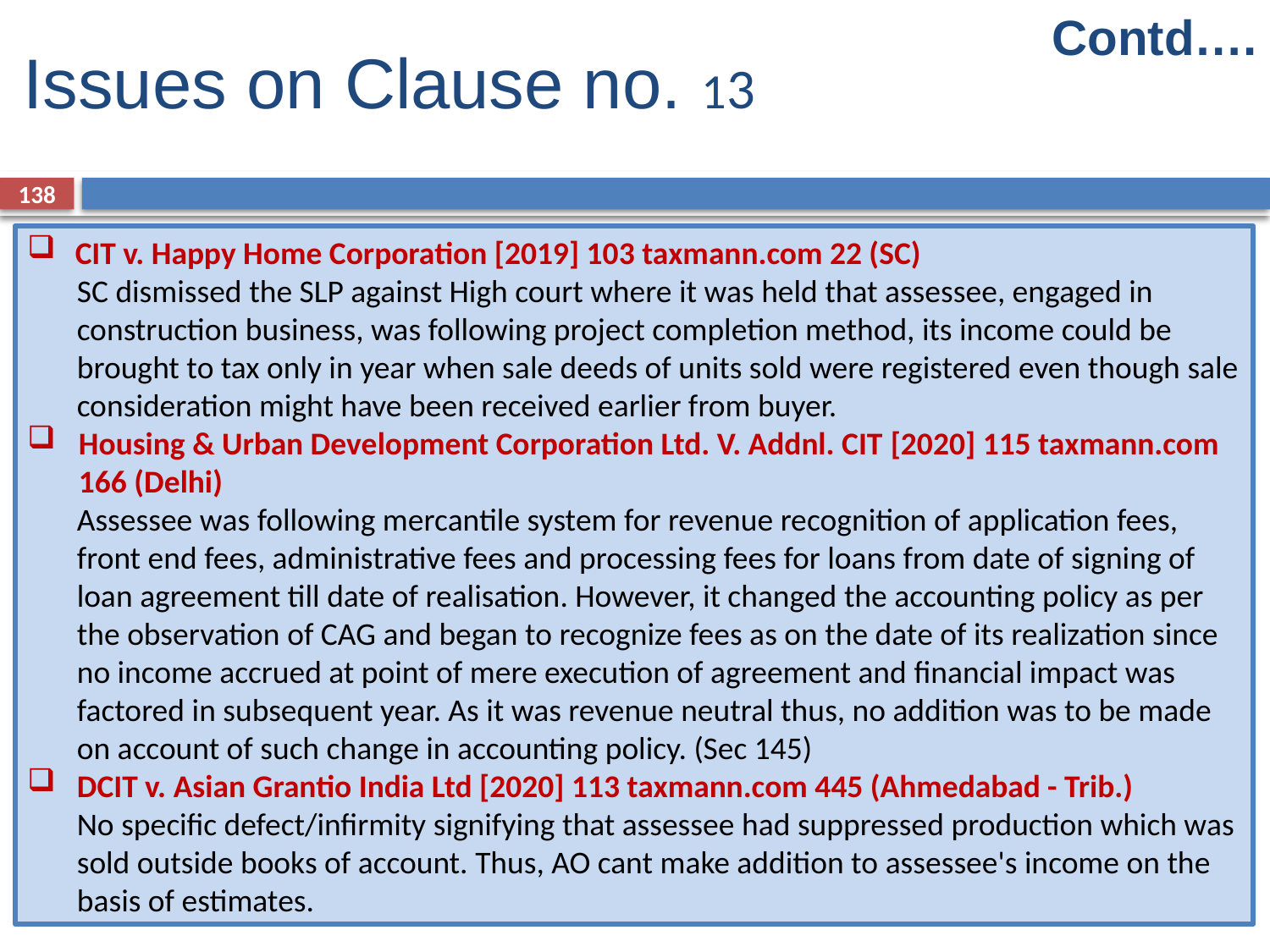

Contd….
# Issues on Clause no. 13
138
CIT v. Happy Home Corporation [2019] 103 taxmann.com 22 (SC)
SC dismissed the SLP against High court where it was held that assessee, engaged in construction business, was following project completion method, its income could be brought to tax only in year when sale deeds of units sold were registered even though sale consideration might have been received earlier from buyer.
Housing & Urban Development Corporation Ltd. V. Addnl. CIT [2020] 115 taxmann.com 166 (Delhi)
Assessee was following mercantile system for revenue recognition of application fees, front end fees, administrative fees and processing fees for loans from date of signing of loan agreement till date of realisation. However, it changed the accounting policy as per the observation of CAG and began to recognize fees as on the date of its realization since no income accrued at point of mere execution of agreement and financial impact was factored in subsequent year. As it was revenue neutral thus, no addition was to be made on account of such change in accounting policy. (Sec 145)
DCIT v. Asian Grantio India Ltd [2020] 113 taxmann.com 445 (Ahmedabad - Trib.)
No specific defect/infirmity signifying that assessee had suppressed production which was sold outside books of account. Thus, AO cant make addition to assessee's income on the basis of estimates.